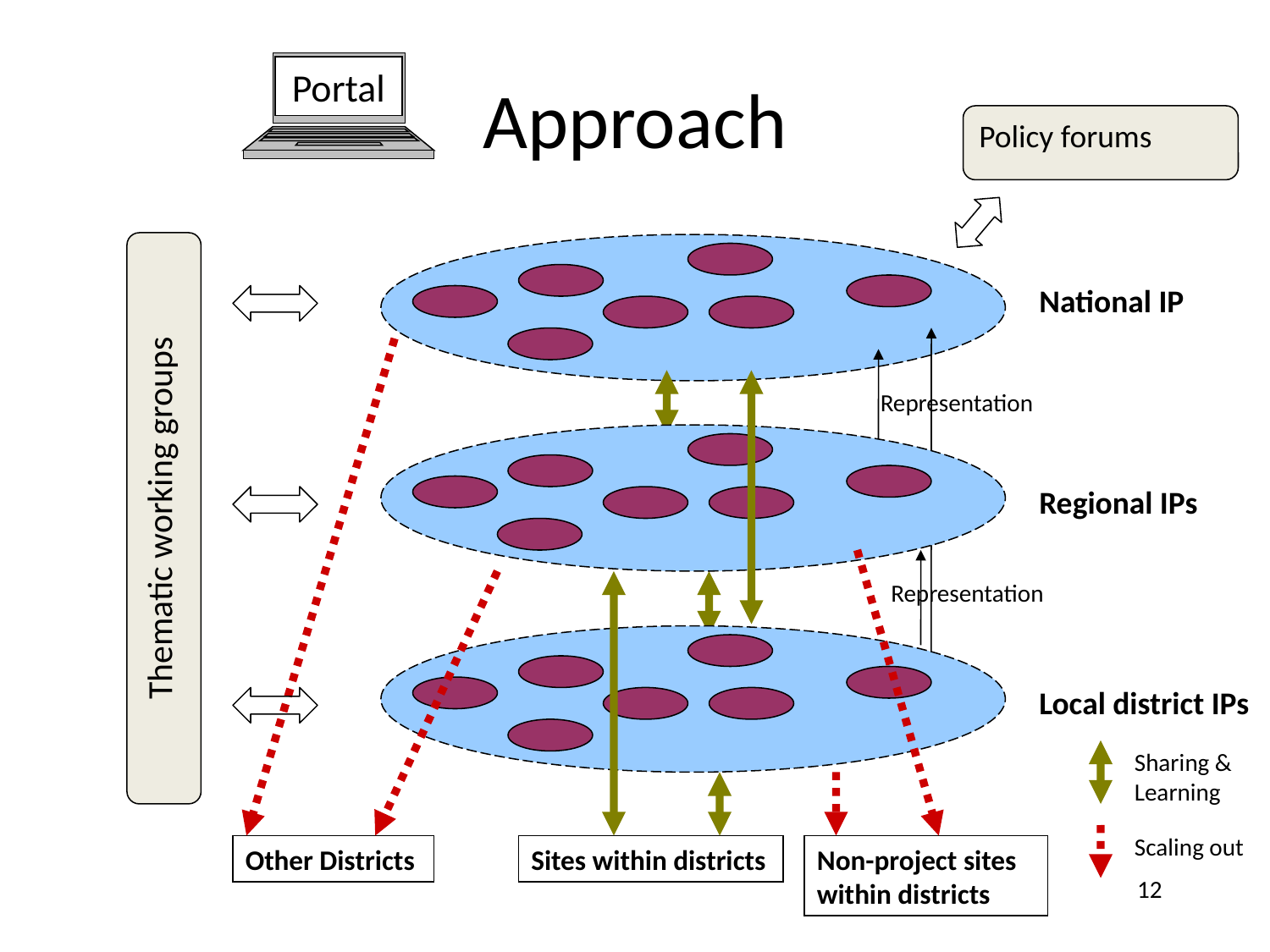

# Approach

Portal
Policy forums

Thematic working groups

National IP

Representation

Regional IPs

Representation

Local district IPs

Sharing & Learning

Scaling out

Other Districts
Sites within districts
Non-project sites within districts
12